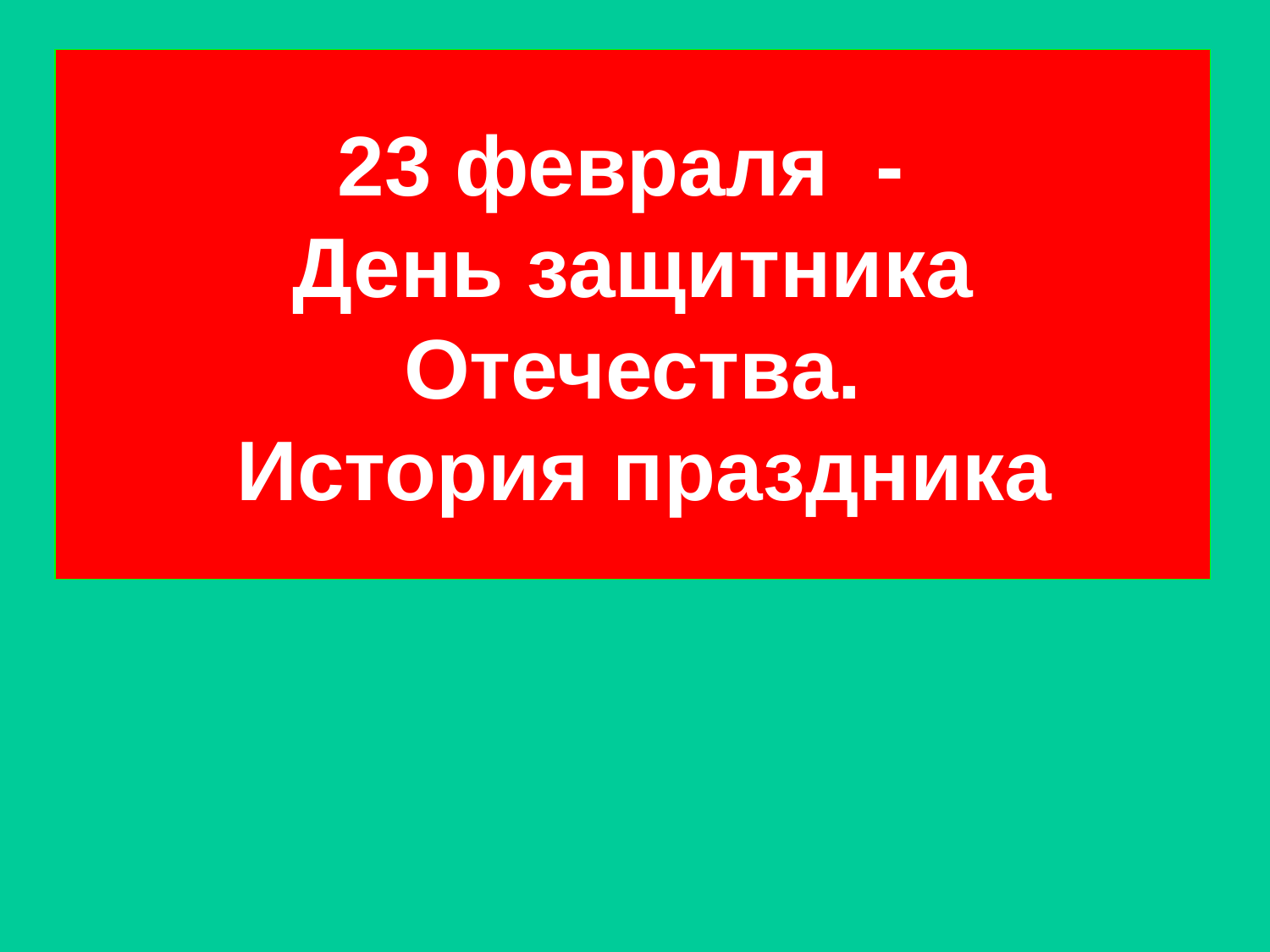

# 23 февраля  - День защитника Отечества. История праздника